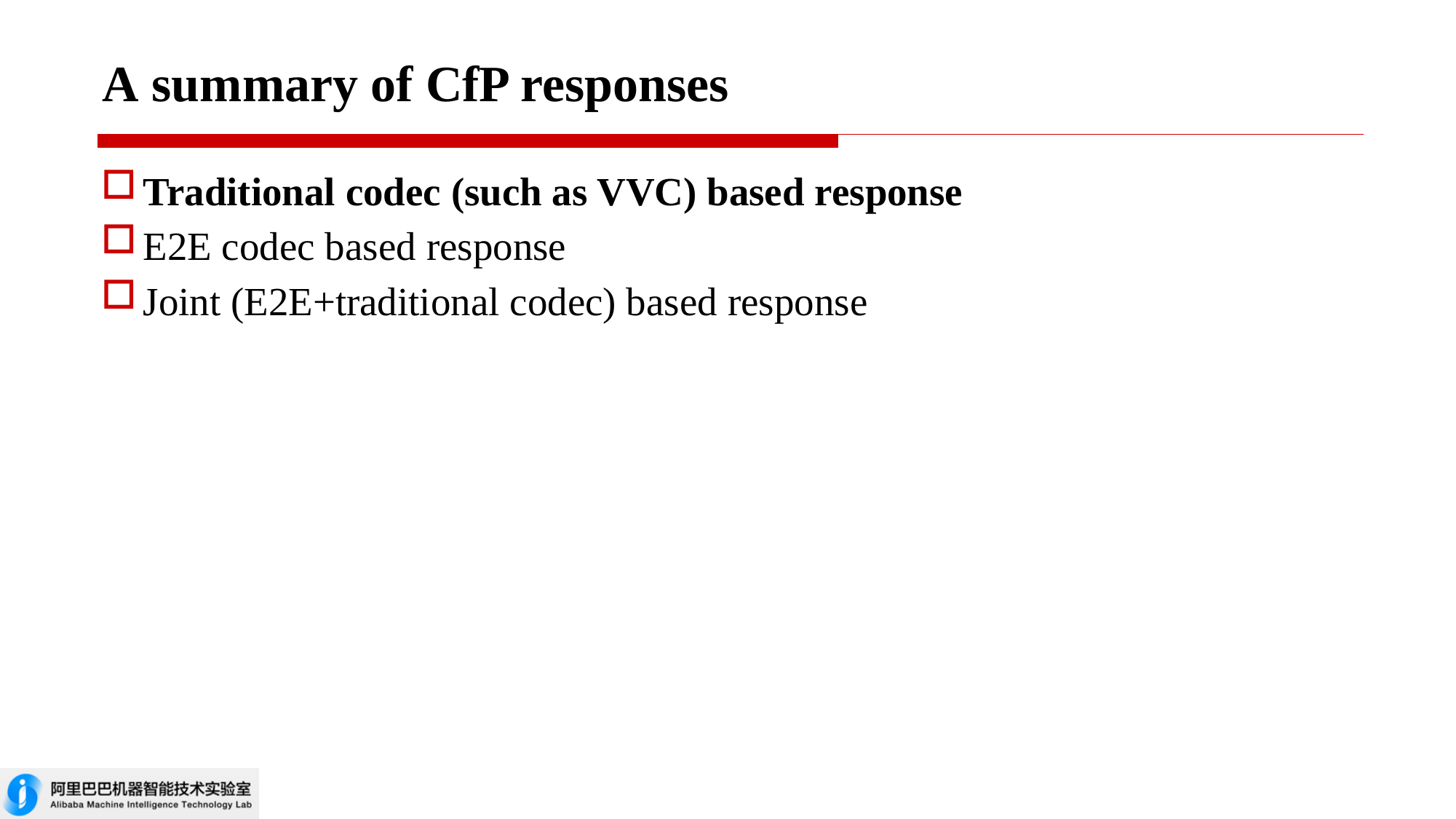

# A summary of CfP responses
Traditional codec (such as VVC) based response
E2E codec based response
Joint (E2E+traditional codec) based response